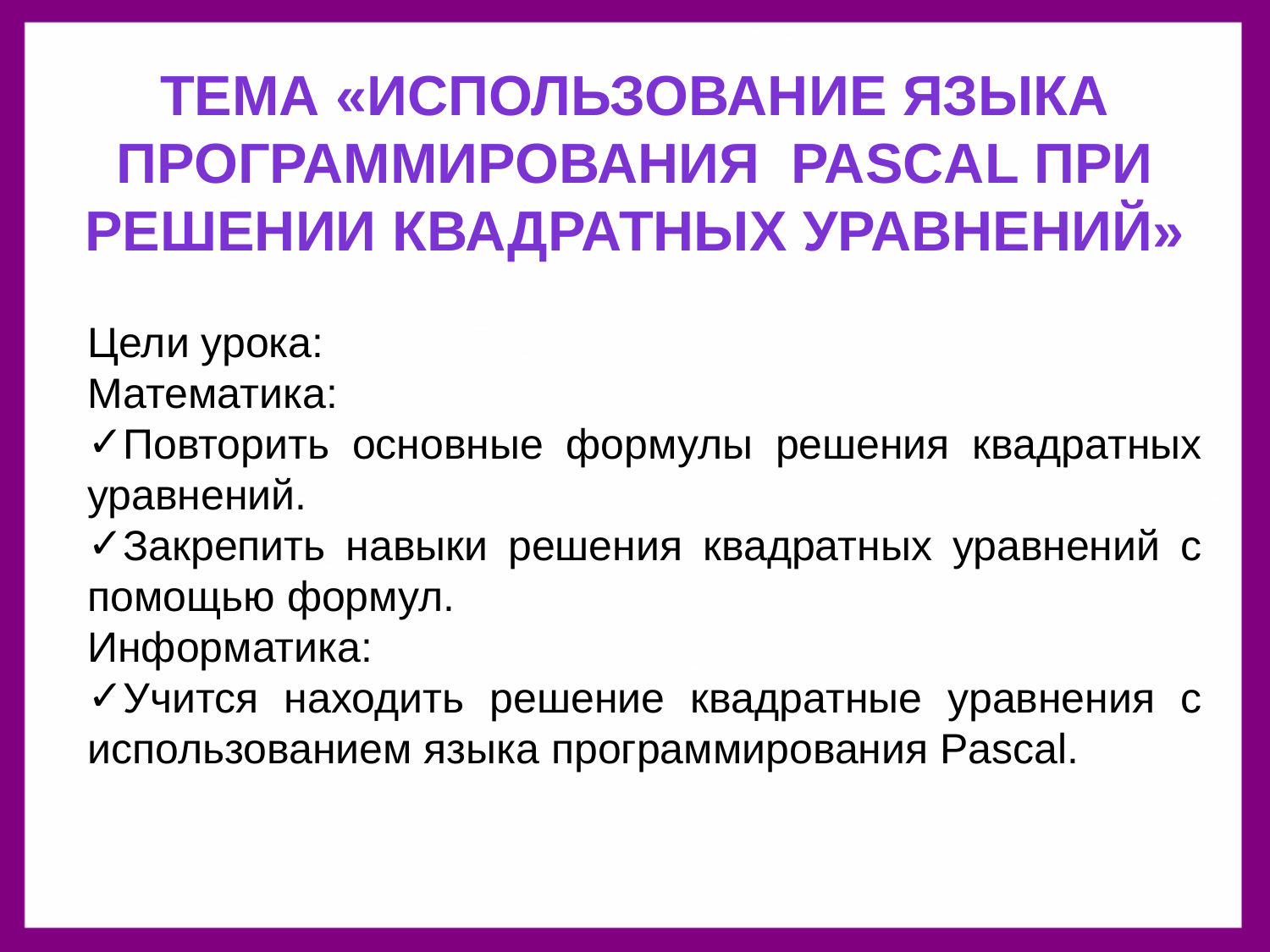

# Тема «Использование языка программирования  Pascal при решении квадратных уравнений»

Цели урока:
Математика:
Повторить основные формулы решения квадратных уравнений.
Закрепить навыки решения квадратных уравнений с помощью формул.
Информатика:
Учится находить решение квадратные уравнения с использованием языка программирования Pascal.